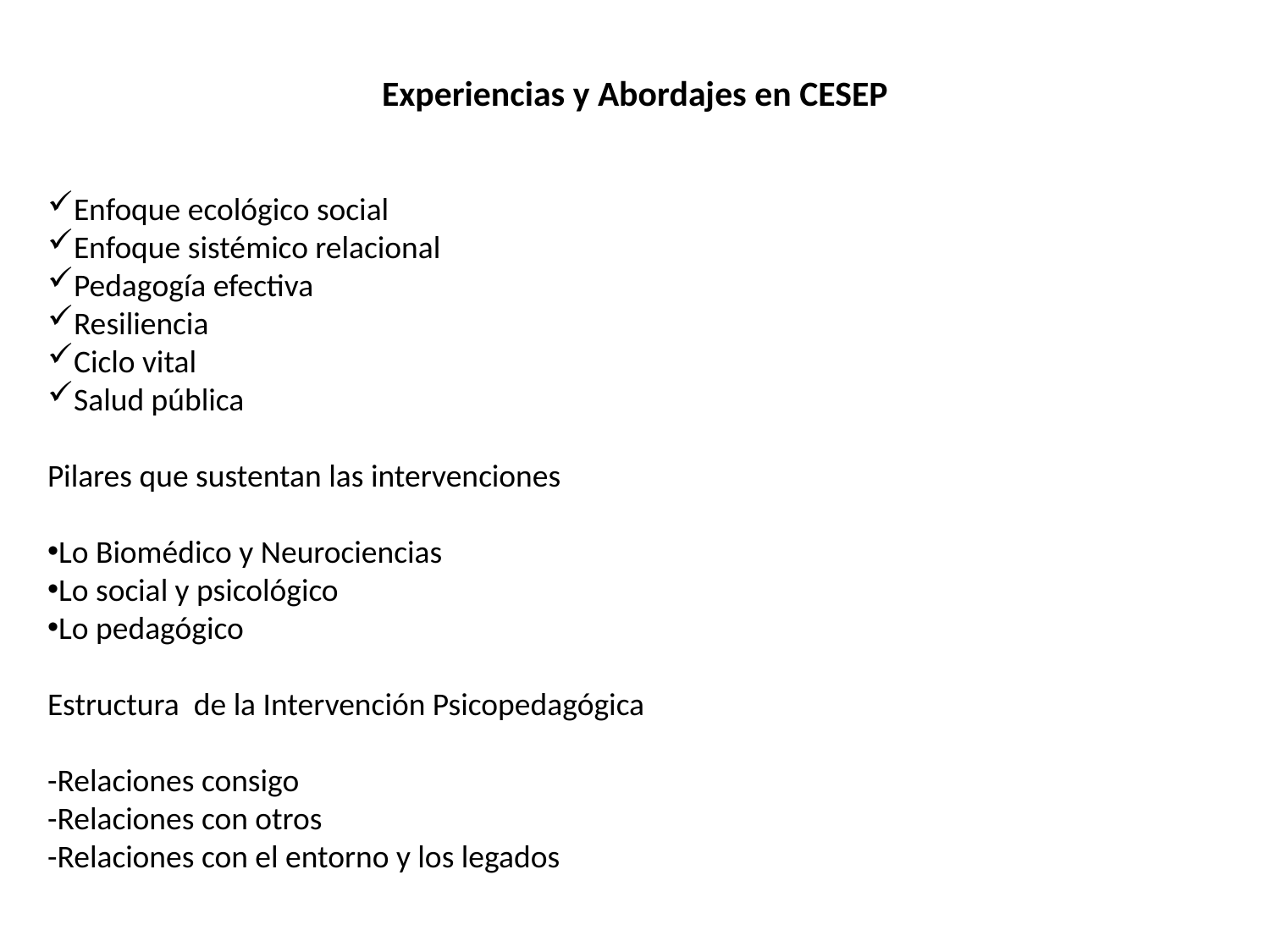

Experiencias y Abordajes en CESEP

Enfoque ecológico social
Enfoque sistémico relacional
Pedagogía efectiva
Resiliencia
Ciclo vital
Salud pública

Pilares que sustentan las intervenciones

Lo Biomédico y Neurociencias
Lo social y psicológico
Lo pedagógico

Estructura  de la Intervención Psicopedagógica

-Relaciones consigo
-Relaciones con otros
-Relaciones con el entorno y los legados